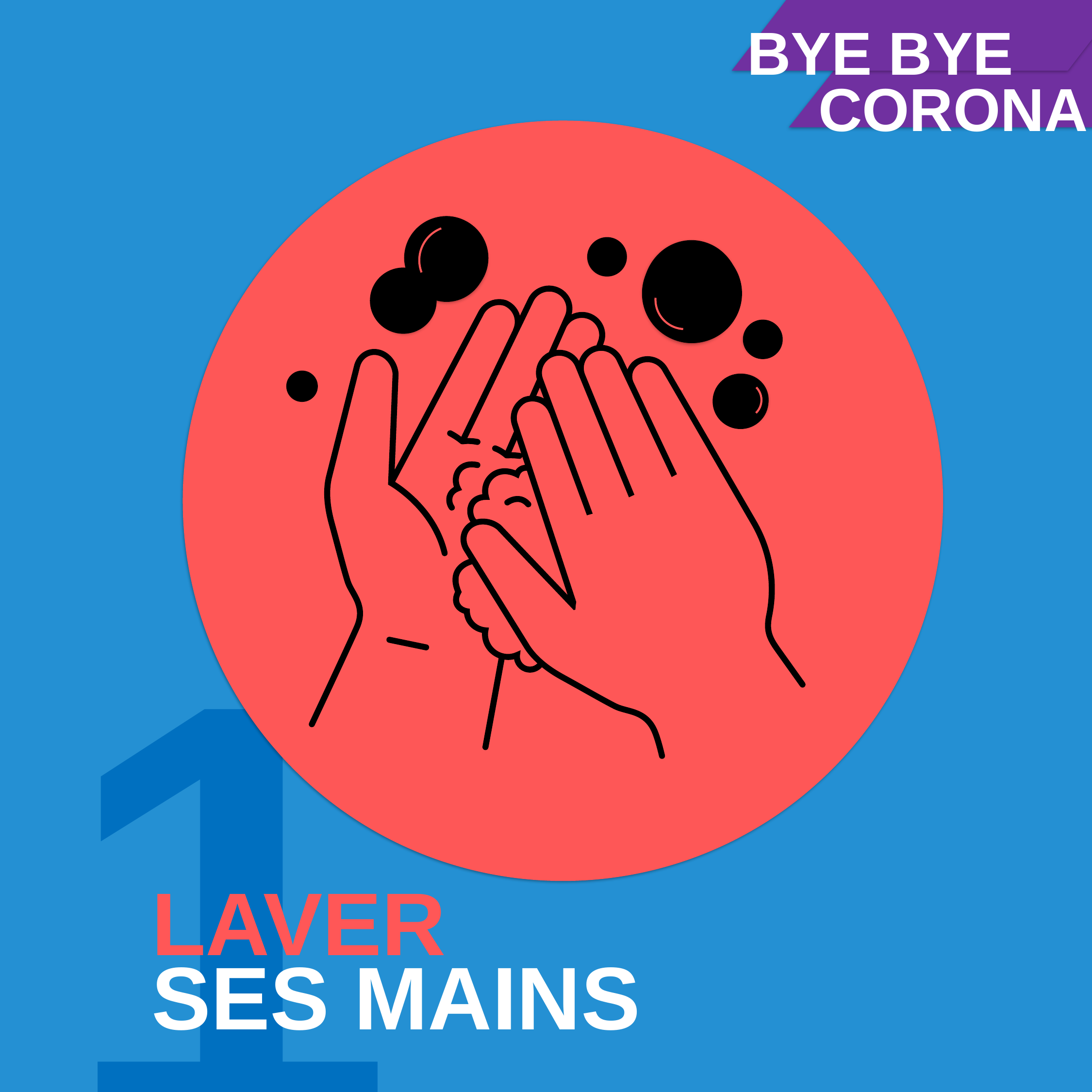

BYE BYE
CORONA

1
LAVER
SES MAINS